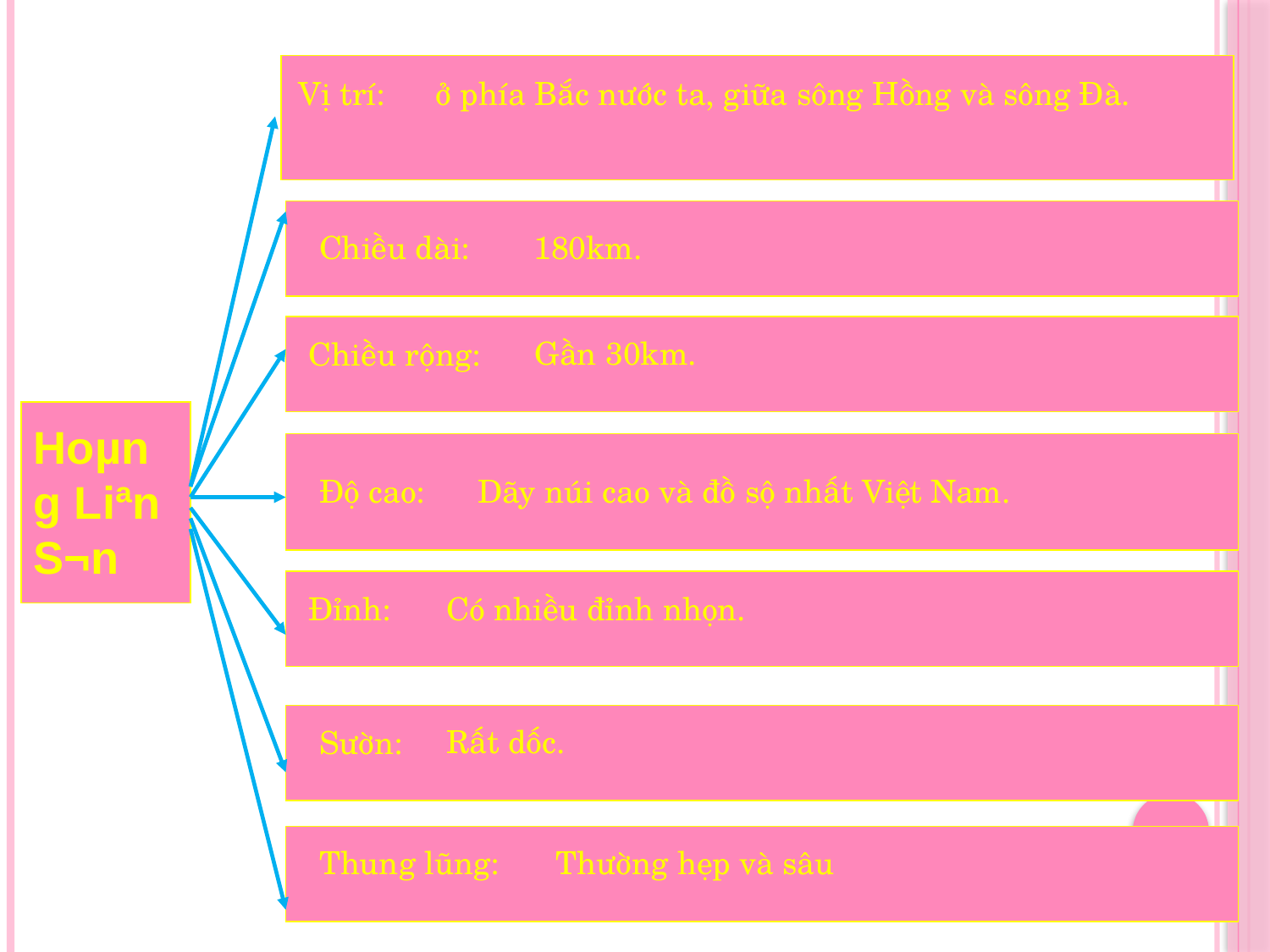

Vị trí:
ở phía Bắc nước ta, giữa sông Hồng và sông Đà.

Chiều dài:
180km.

Gần 30km.
Chiều rộng:

Hoµng Liªn S¬n

Độ cao:
Dãy núi cao và đồ sộ nhất Việt Nam.

Đỉnh:
Có nhiều đỉnh nhọn.

Sườn:

Rất dốc.

Thường hẹp và sâu

Thung lũng: